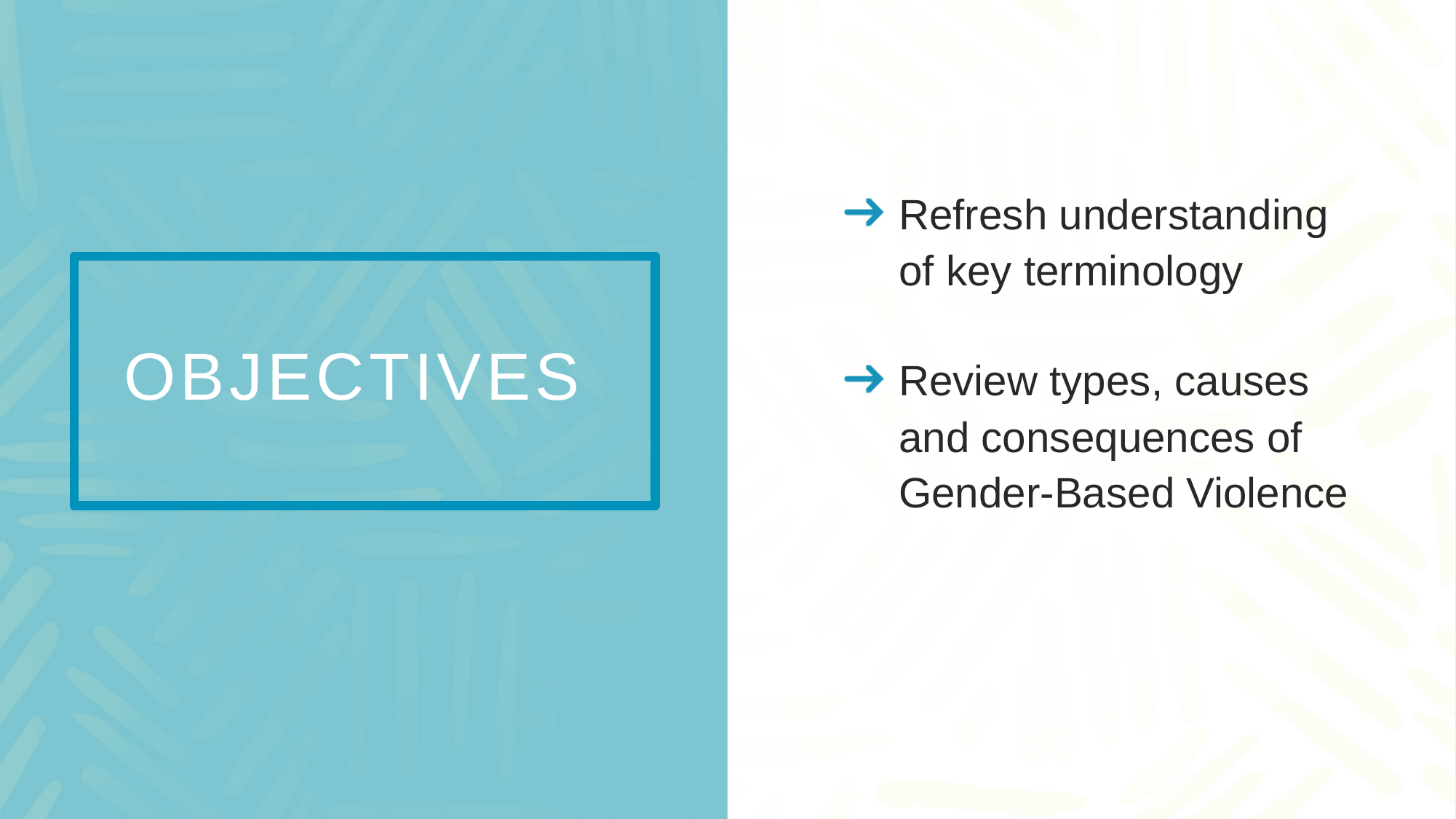

Refresh understanding of key terminology
Review types, causes and consequences of Gender-Based Violence

# Objectives